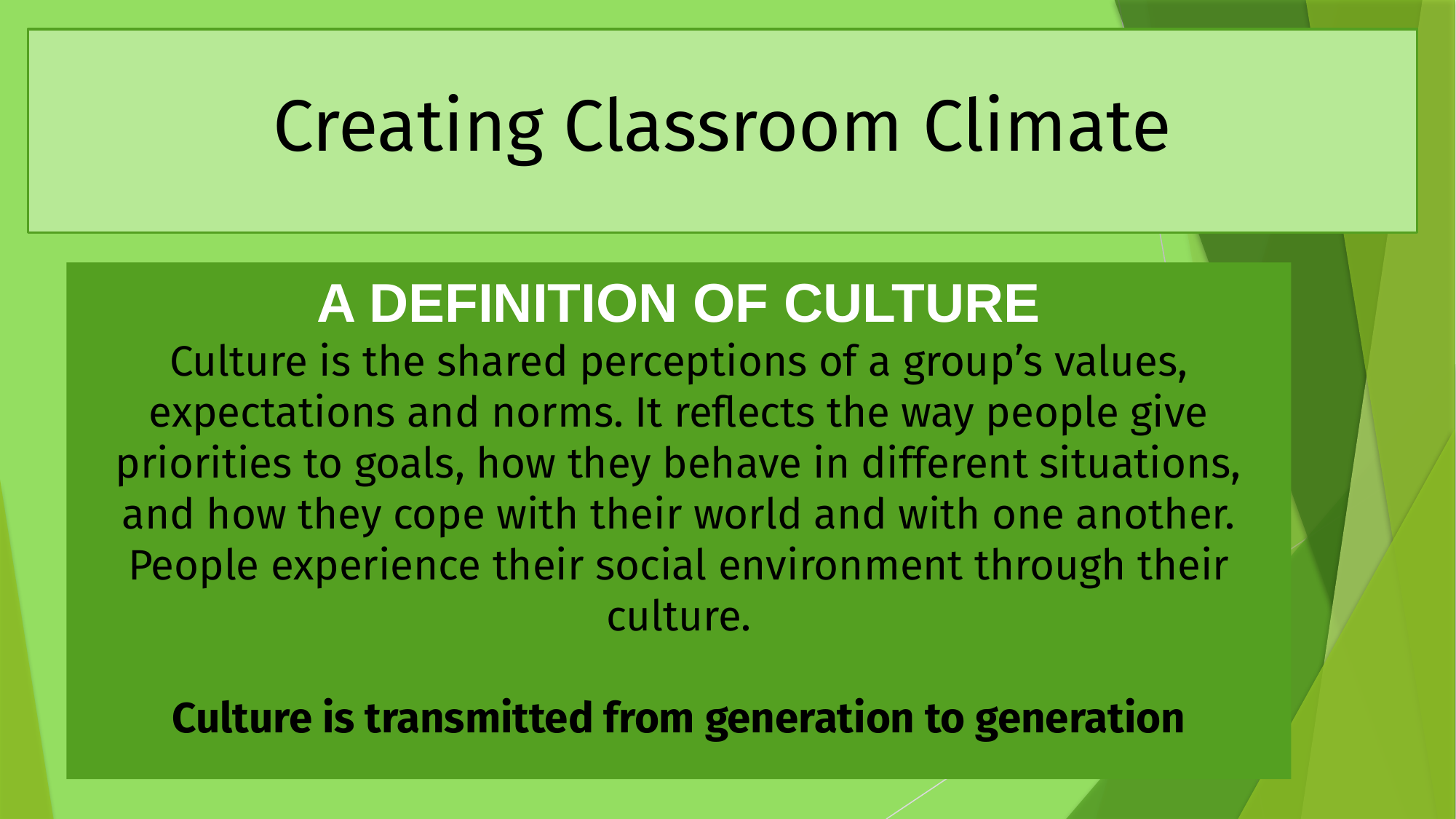

# Creating Classroom Climate
A DEFINITION OF CULTURE
Culture is the shared perceptions of a group’s values, expectations and norms. It reflects the way people give priorities to goals, how they behave in different situations, and how they cope with their world and with one another. People experience their social environment through their culture.
Culture is transmitted from generation to generation